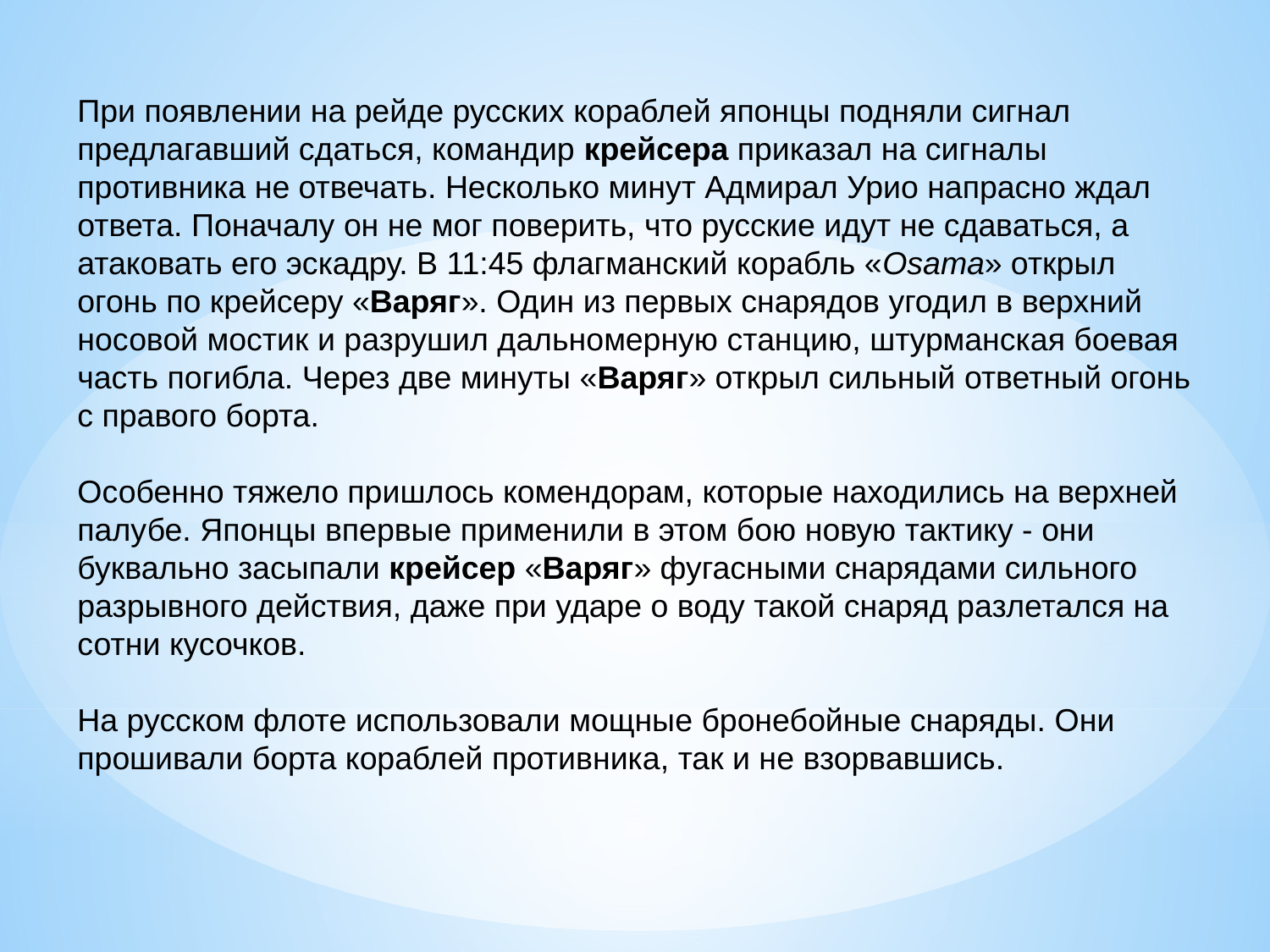

При появлении на рейде русских кораблей японцы подняли сигнал предлагавший сдаться, командир крейсера приказал на сигналы противника не отвечать. Несколько минут Адмирал Урио напрасно ждал ответа. Поначалу он не мог поверить, что русские идут не сдаваться, а атаковать его эскадру. В 11:45 флагманский корабль «Osama» открыл огонь по крейсеру «Варяг». Один из первых снарядов угодил в верхний носовой мостик и разрушил дальномерную станцию, штурманская боевая часть погибла. Через две минуты «Варяг» открыл сильный ответный огонь с правого борта.
Особенно тяжело пришлось комендорам, которые находились на верхней палубе. Японцы впервые применили в этом бою новую тактику - они буквально засыпали крейсер «Варяг» фугасными снарядами сильного разрывного действия, даже при ударе о воду такой снаряд разлетался на сотни кусочков.
На русском флоте использовали мощные бронебойные снаряды. Они прошивали борта кораблей противника, так и не взорвавшись.